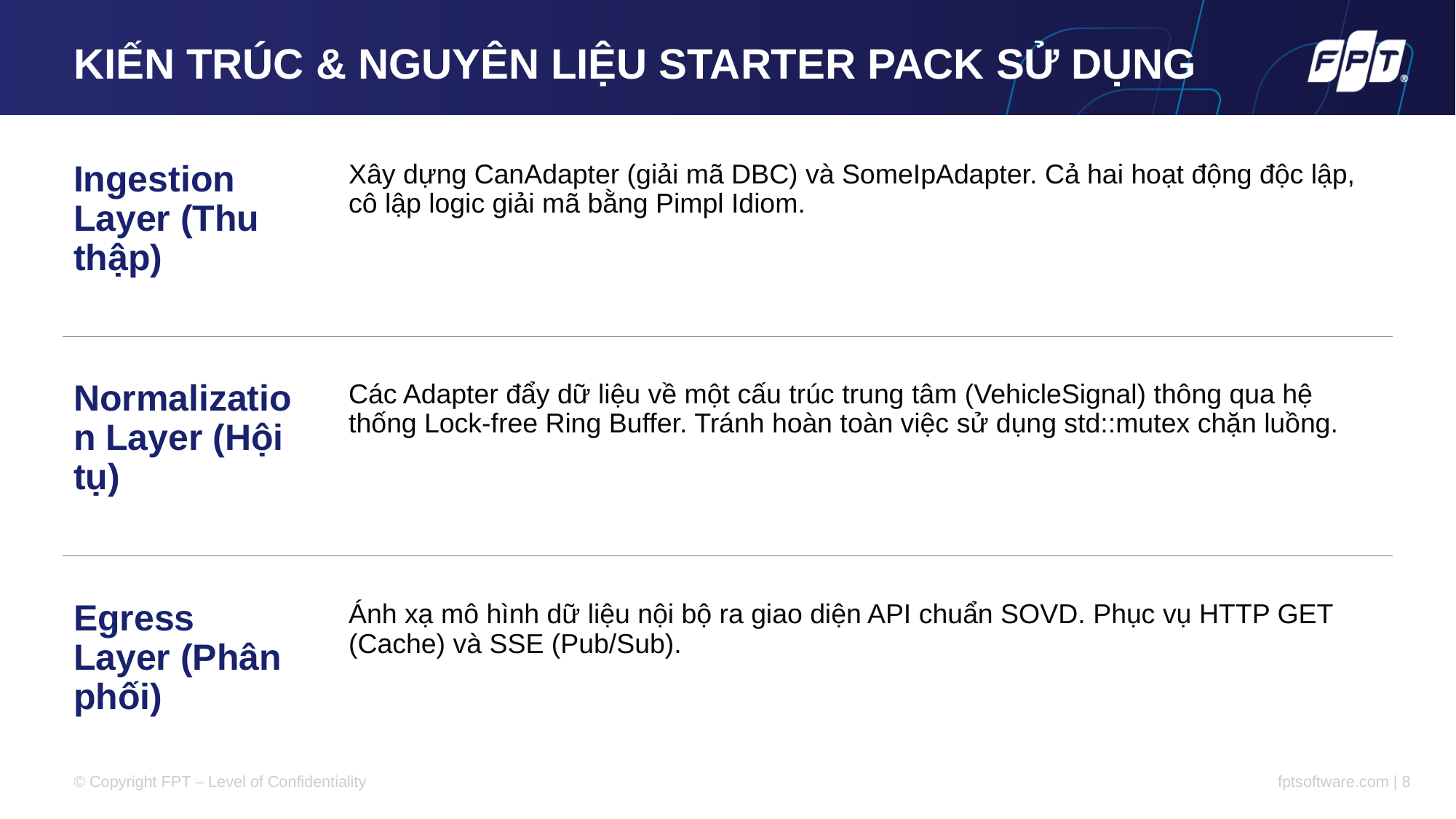

# KIẾN TRÚC & NGUYÊN LIỆU STARTER PACK SỬ DỤNG
Ingestion Layer (Thu thập)
Xây dựng CanAdapter (giải mã DBC) và SomeIpAdapter. Cả hai hoạt động độc lập, cô lập logic giải mã bằng Pimpl Idiom.
Normalization Layer (Hội tụ)
Các Adapter đẩy dữ liệu về một cấu trúc trung tâm (VehicleSignal) thông qua hệ thống Lock-free Ring Buffer. Tránh hoàn toàn việc sử dụng std::mutex chặn luồng.
Egress Layer (Phân phối)
Ánh xạ mô hình dữ liệu nội bộ ra giao diện API chuẩn SOVD. Phục vụ HTTP GET (Cache) và SSE (Pub/Sub).
fptsoftware.com | 8